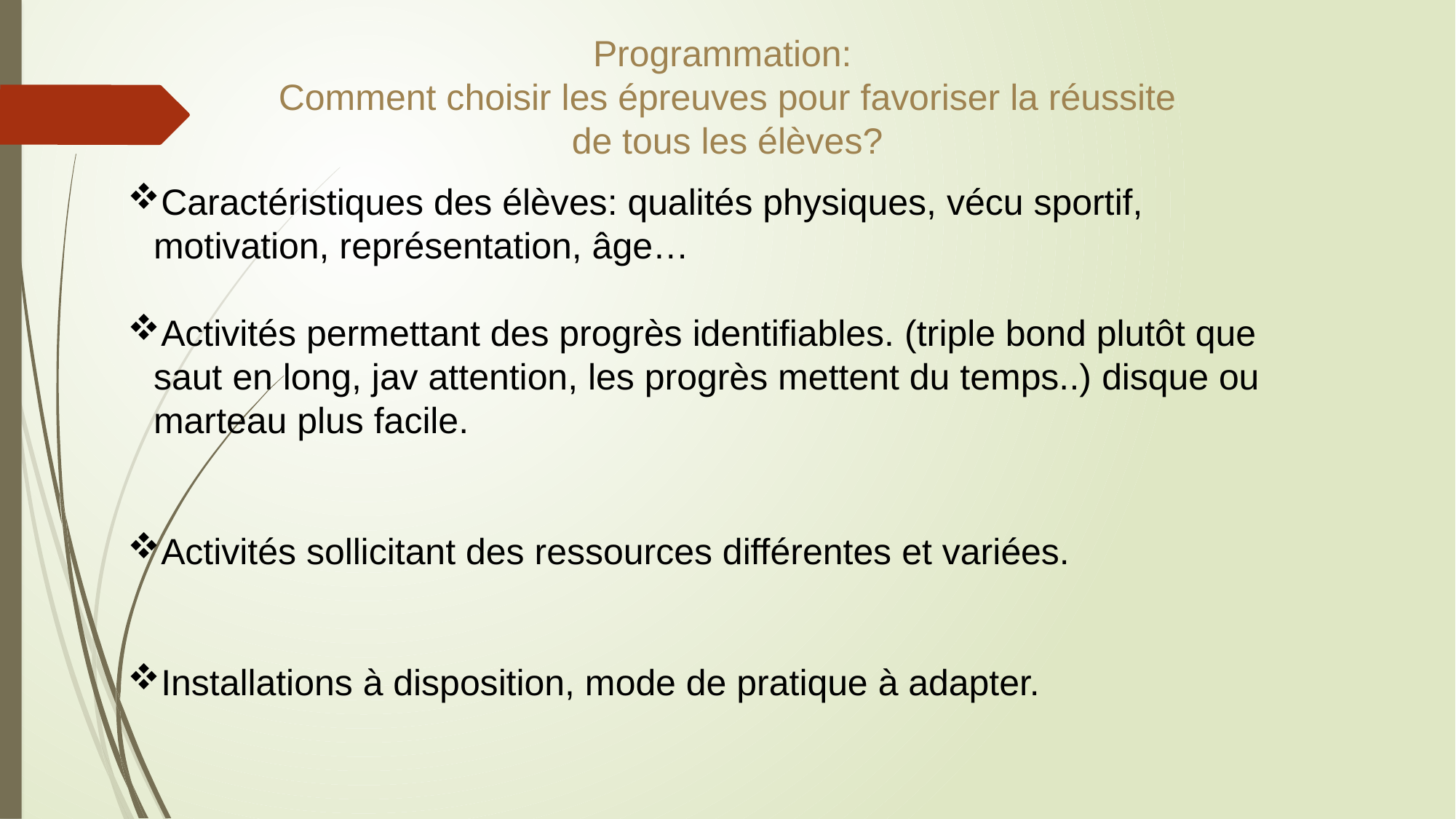

Programmation:
Comment choisir les épreuves pour favoriser la réussite de tous les élèves?
Caractéristiques des élèves: qualités physiques, vécu sportif, motivation, représentation, âge…

Activités permettant des progrès identifiables. (triple bond plutôt que saut en long, jav attention, les progrès mettent du temps..) disque ou marteau plus facile.

Activités sollicitant des ressources différentes et variées.

Installations à disposition, mode de pratique à adapter.